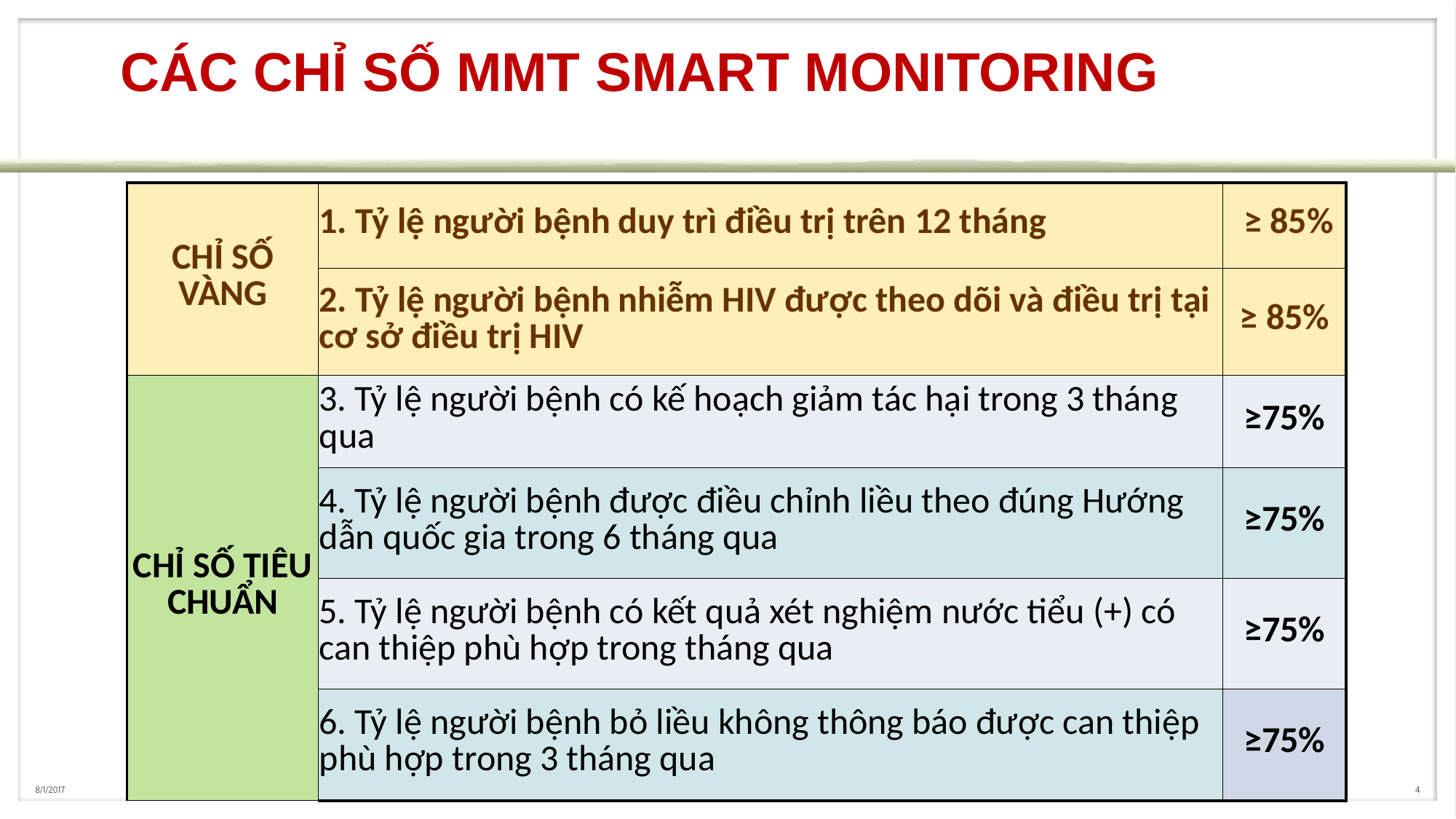

# CÁC CHỈ SỐ MMT SMART MONITORING
| CHỈ SỐ VÀNG | 1. Tỷ lệ người bệnh duy trì điều trị trên 12 tháng | ≥ 85% |
| --- | --- | --- |
|  | 2. Tỷ lệ người bệnh nhiễm HIV được theo dõi và điều trị tại cơ sở điều trị HIV | ≥ 85% |
| CHỈ SỐ TIÊU CHUẨN | 3. Tỷ lệ người bệnh có kế hoạch giảm tác hại trong 3 tháng qua | ≥75% |
|  | 4. Tỷ lệ người bệnh được điều chỉnh liều theo đúng Hướng dẫn quốc gia trong 6 tháng qua | ≥75% |
|  | 5. Tỷ lệ người bệnh có kết quả xét nghiệm nước tiểu (+) có can thiệp phù hợp trong tháng qua | ≥75% |
|  | 6. Tỷ lệ người bệnh bỏ liều không thông báo được can thiệp phù hợp trong 3 tháng qua | ≥75% |
8/1/2017
FOOTER GOES HERE
4